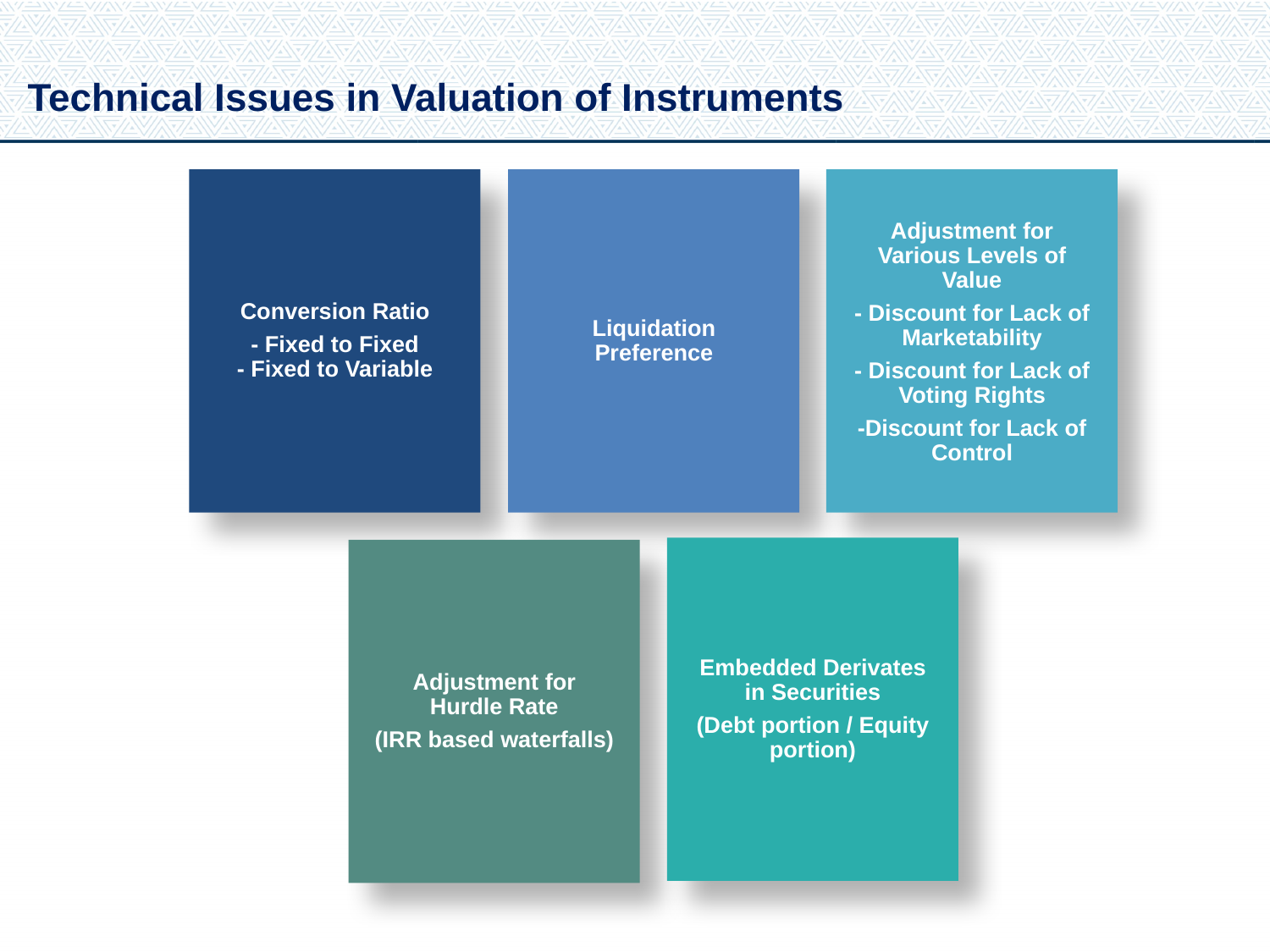

# Technical Issues in Valuation of Instruments
Conversion Ratio
- Fixed to Fixed
- Fixed to Variable
Liquidation Preference

Adjustment for Various Levels of Value
- Discount for Lack of Marketability
- Discount for Lack of Voting Rights
-Discount for Lack of Control

Adjustment for Hurdle Rate
(IRR based waterfalls)
Embedded Derivates in Securities
(Debt portion / Equity portion)